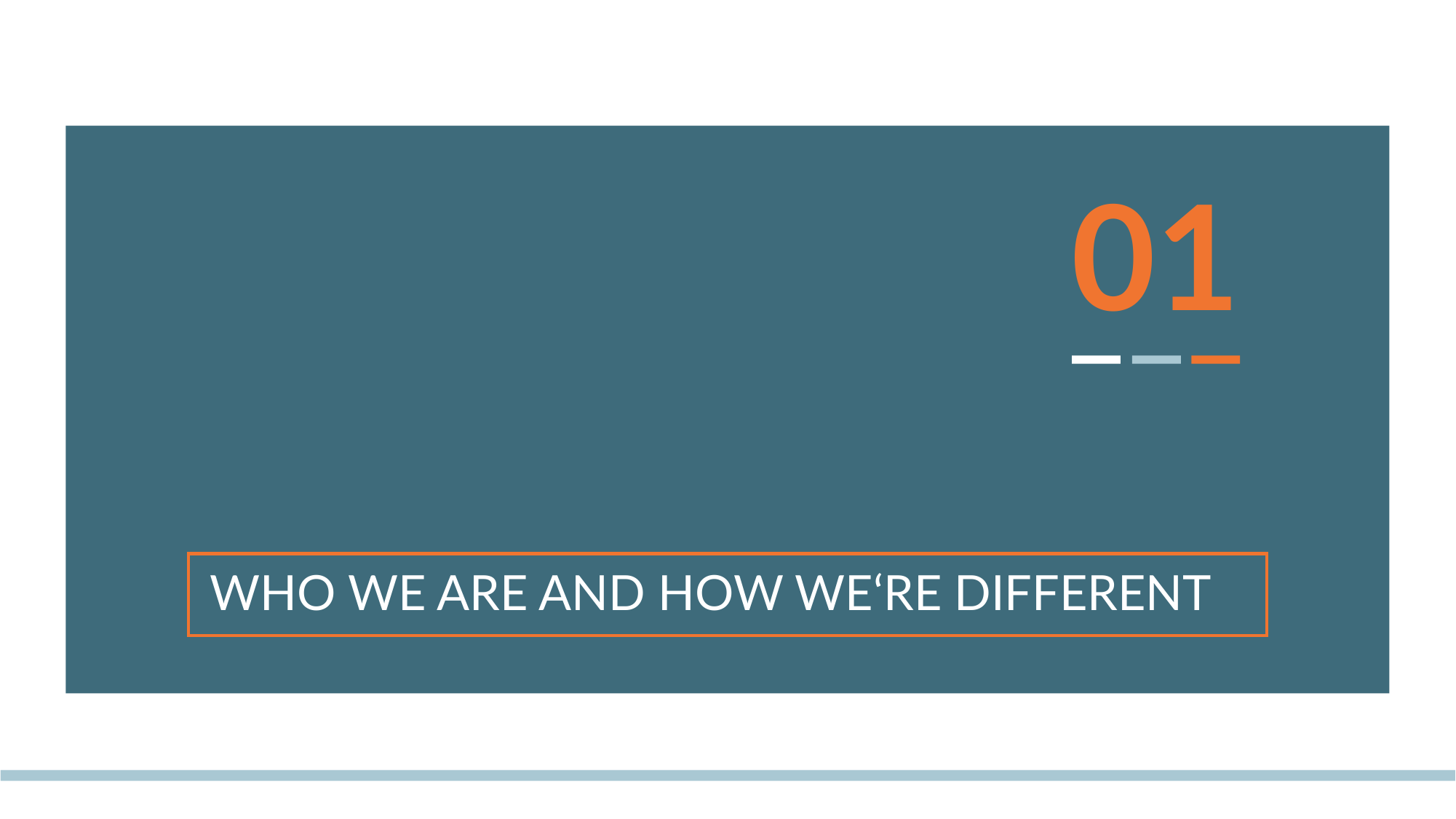

01

WHO WE ARE AND HOW WE‘RE DIFFERENT